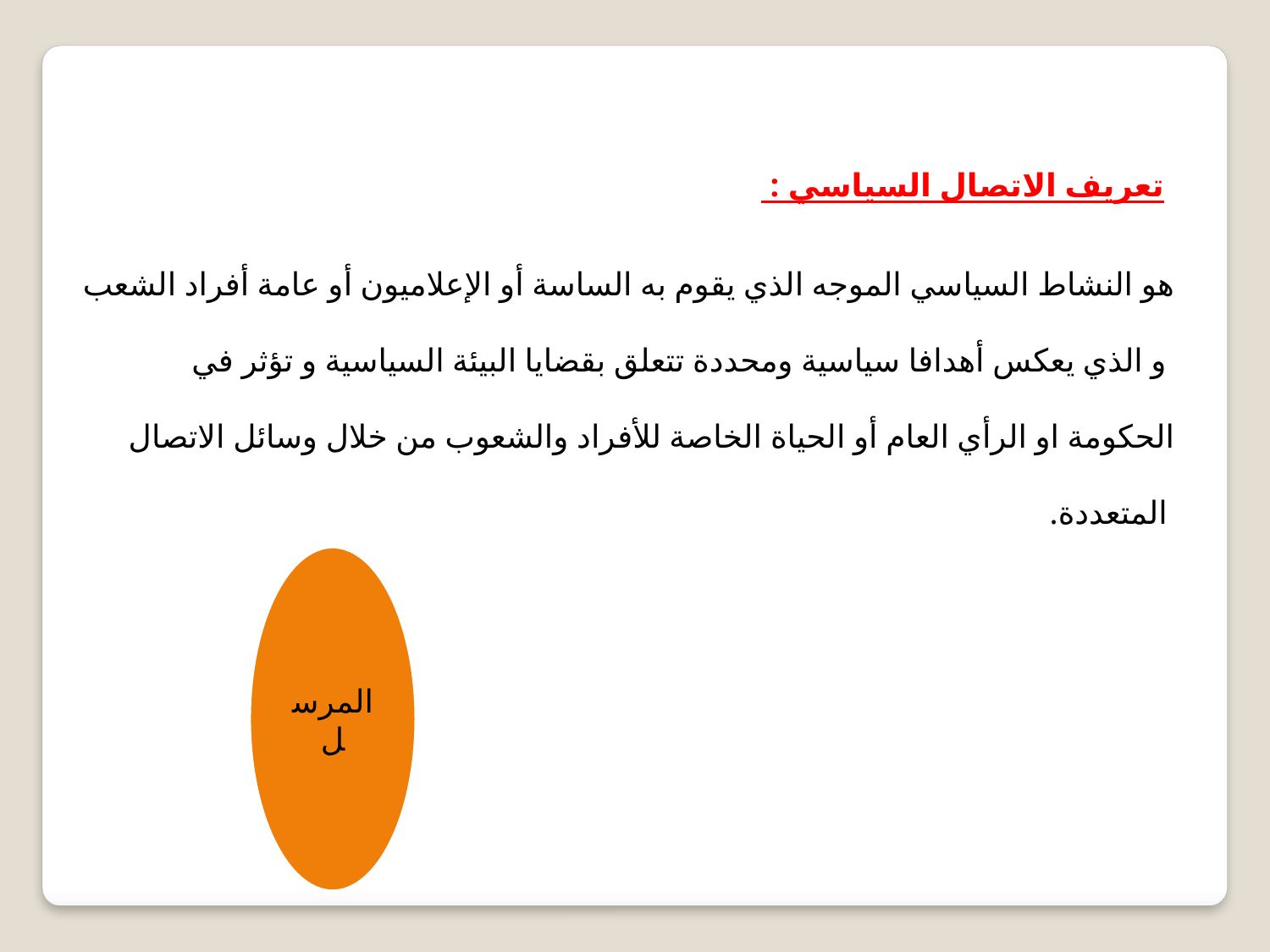

تعريف الاتصال السياسي :

هو النشاط السياسي الموجه الذي يقوم به الساسة أو الإعلاميون أو عامة أفراد الشعب

 و الذي يعكس أهدافا سياسية ومحددة تتعلق بقضايا البيئة السياسية و تؤثر في

الحكومة او الرأي العام أو الحياة الخاصة للأفراد والشعوب من خلال وسائل الاتصال

 المتعددة.
الوسيلة
الرسالة